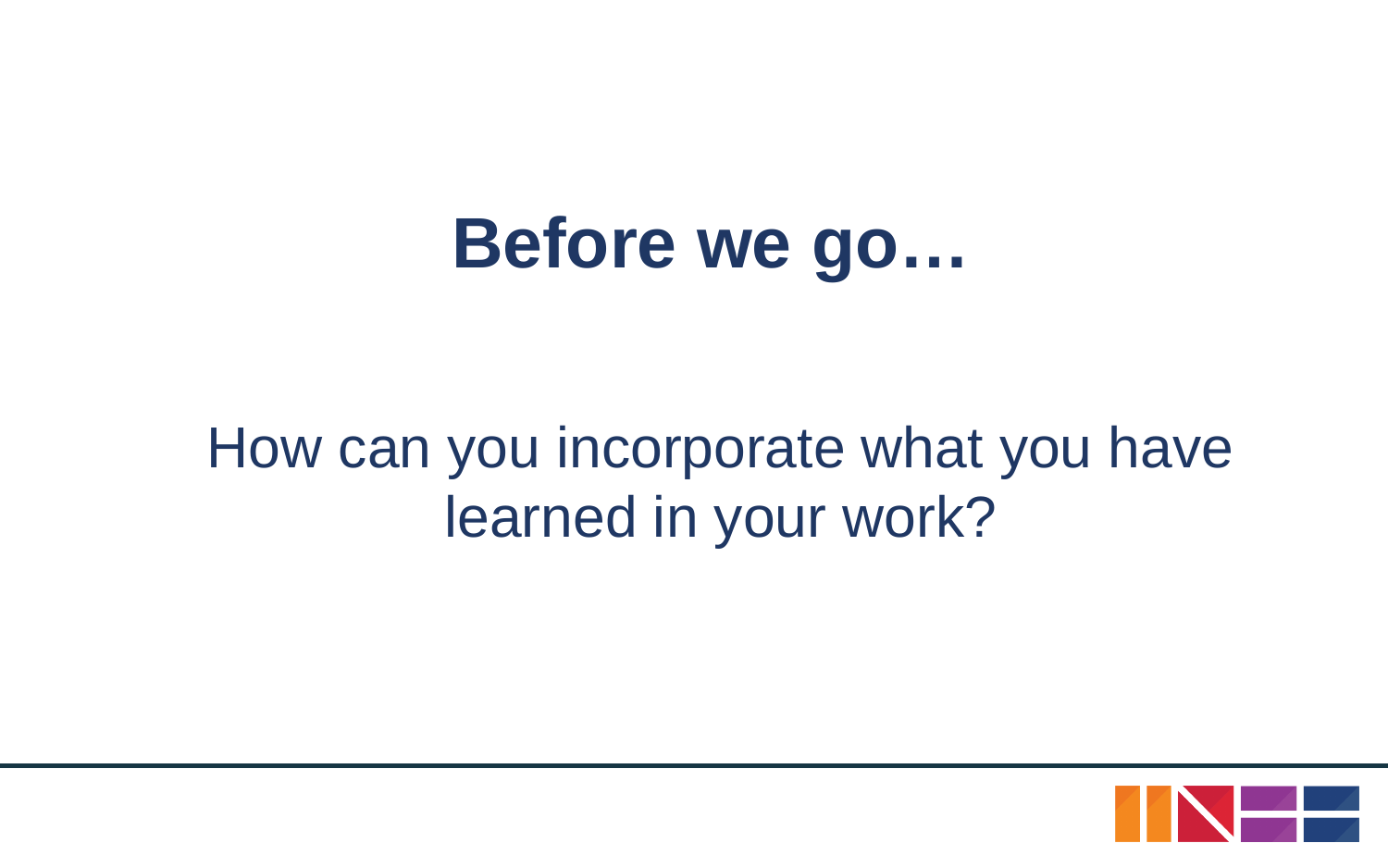

Before we go…

How can you incorporate what you have learned in your work?